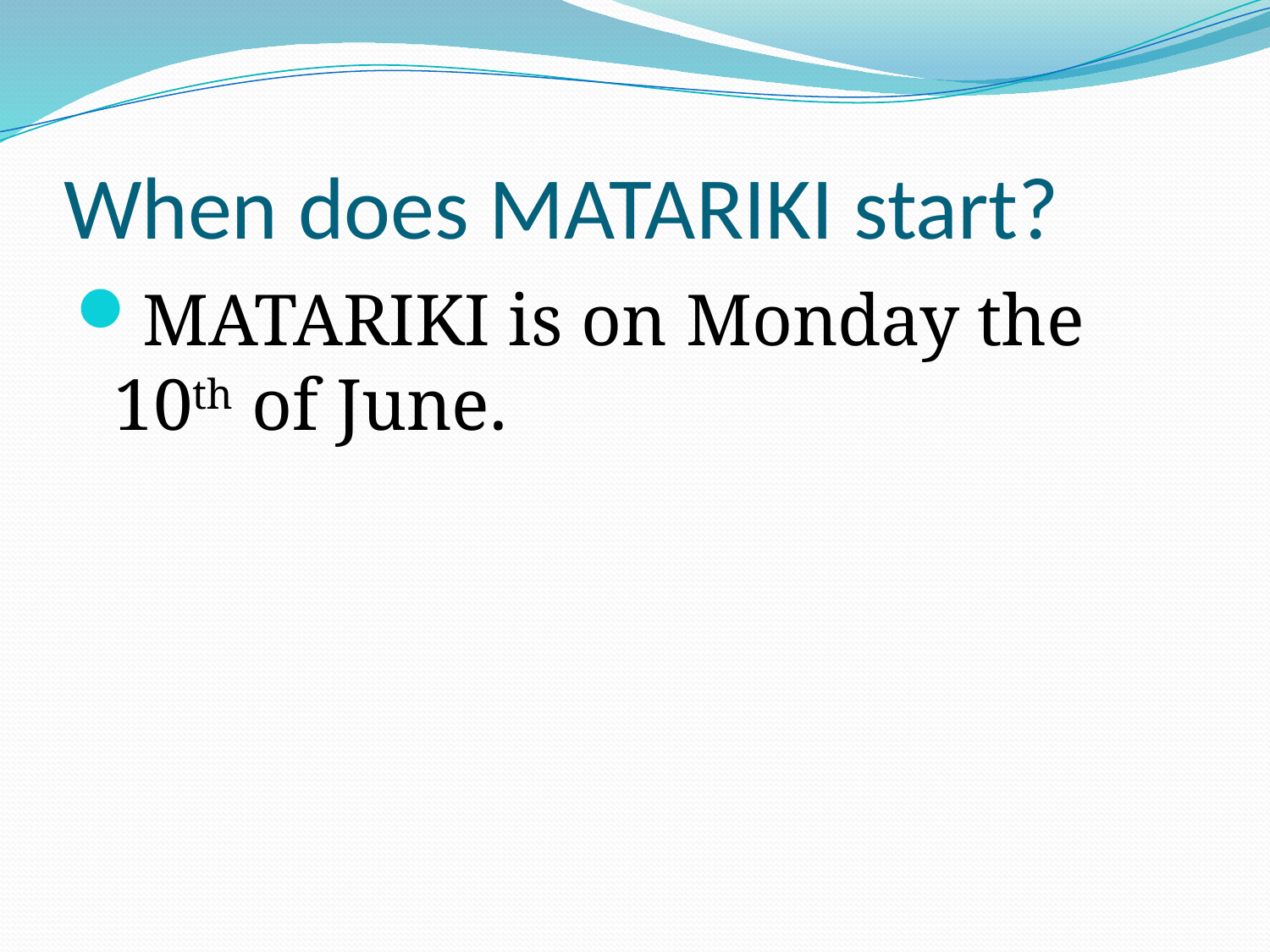

# When does MATARIKI start?
MATARIKI is on Monday the 10th of June.